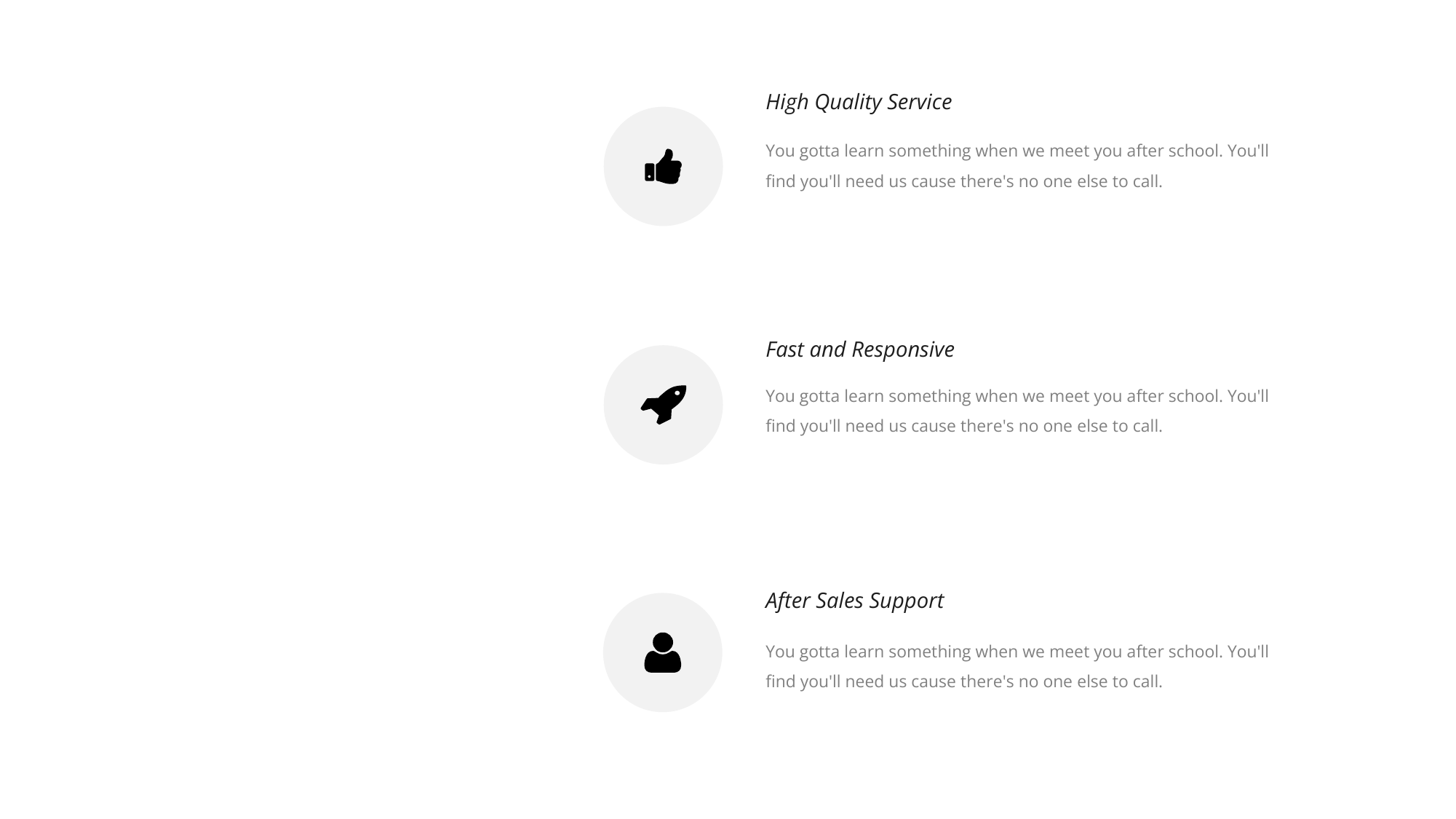

High Quality Service

You gotta learn something when we meet you after school. You'll find you'll need us cause there's no one else to call.

Fast and Responsive

You gotta learn something when we meet you after school. You'll find you'll need us cause there's no one else to call.

After Sales Support

You gotta learn something when we meet you after school. You'll find you'll need us cause there's no one else to call.